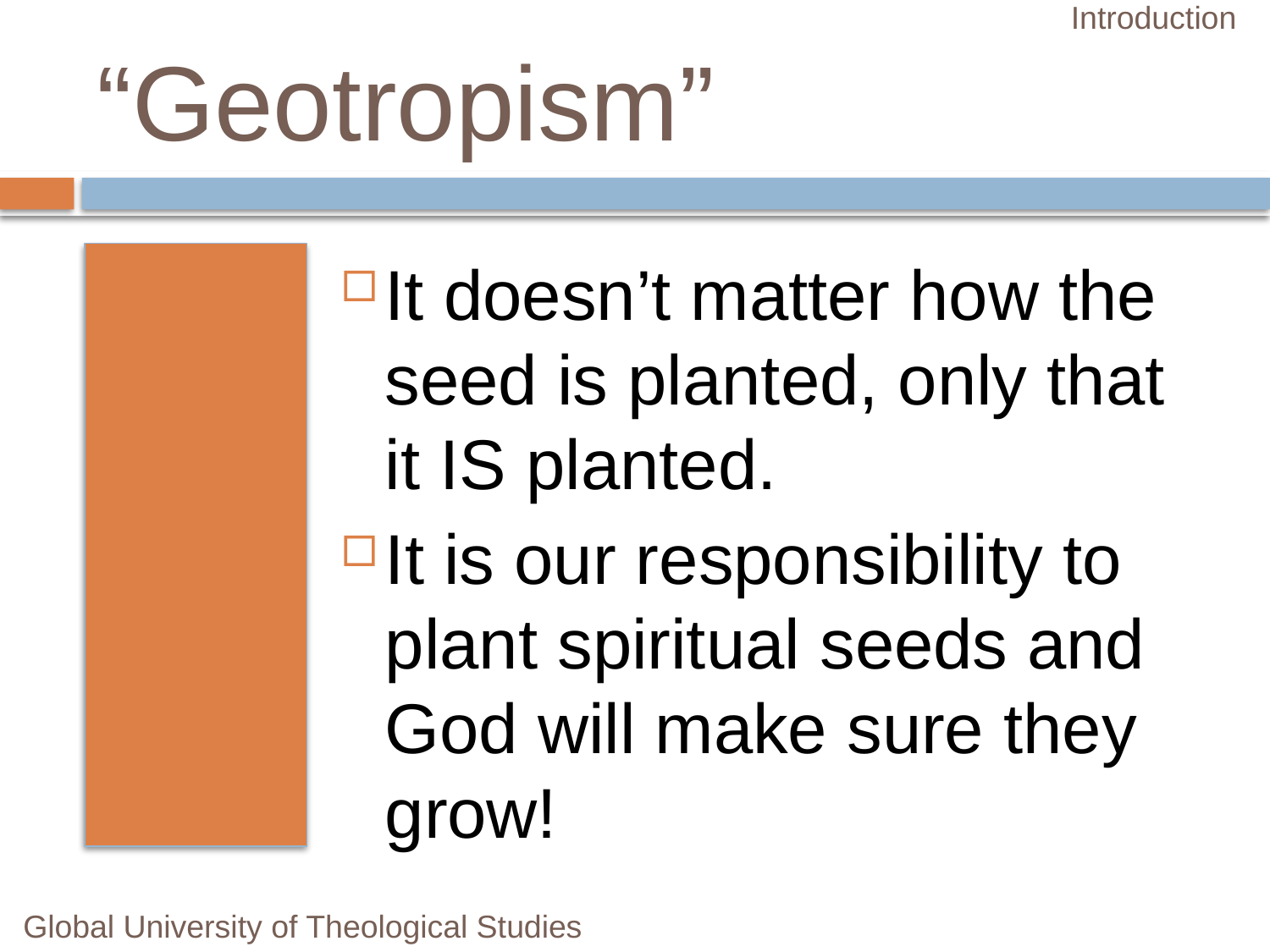

Introduction
# “Geotropism”

It doesn’t matter how the seed is planted, only that it IS planted.
It is our responsibility to plant spiritual seeds and God will make sure they grow!
Global University of Theological Studies